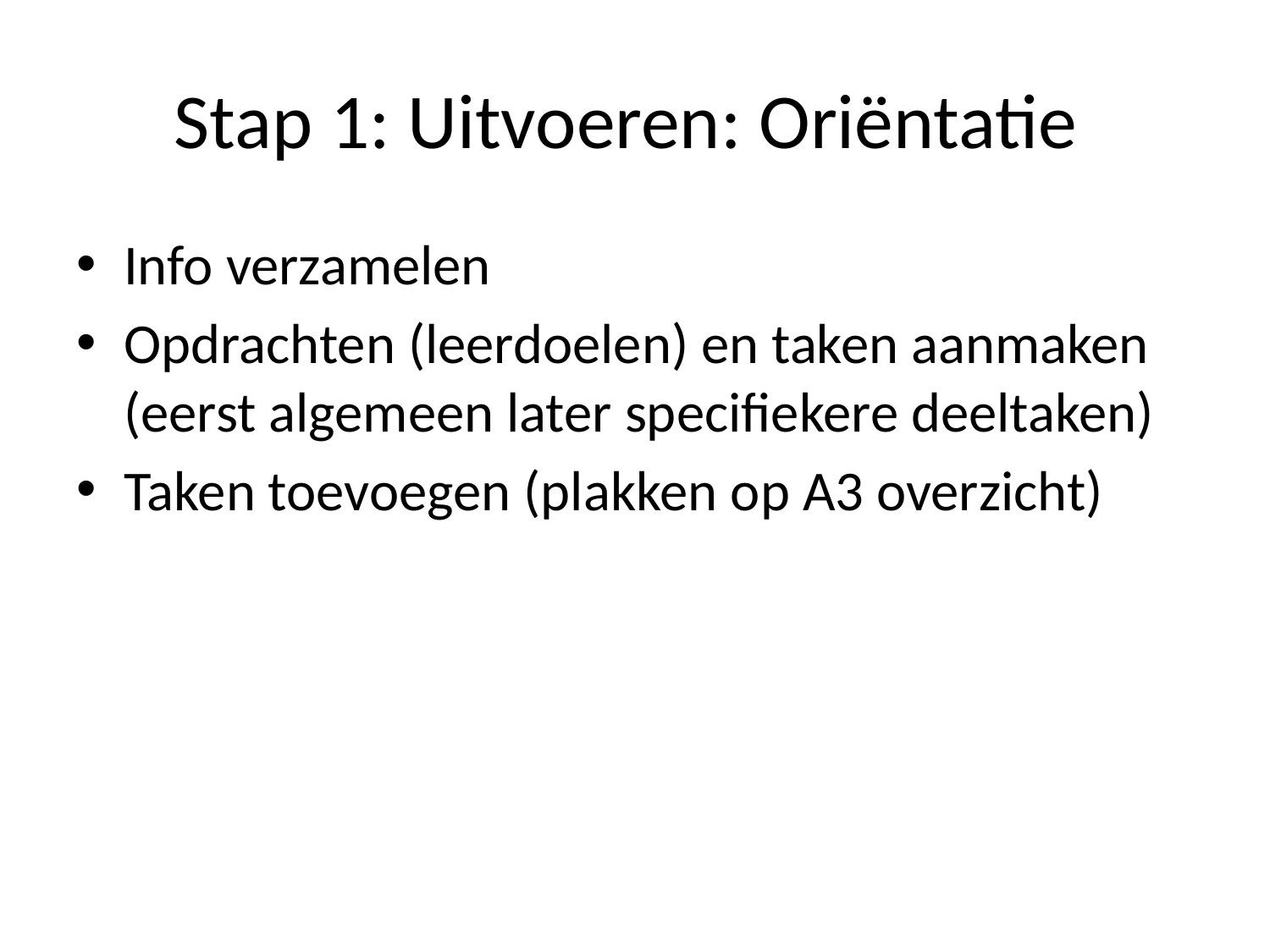

# Stap 1: Uitvoeren: Oriëntatie
Info verzamelen
Opdrachten (leerdoelen) en taken aanmaken (eerst algemeen later specifiekere deeltaken)
Taken toevoegen (plakken op A3 overzicht)